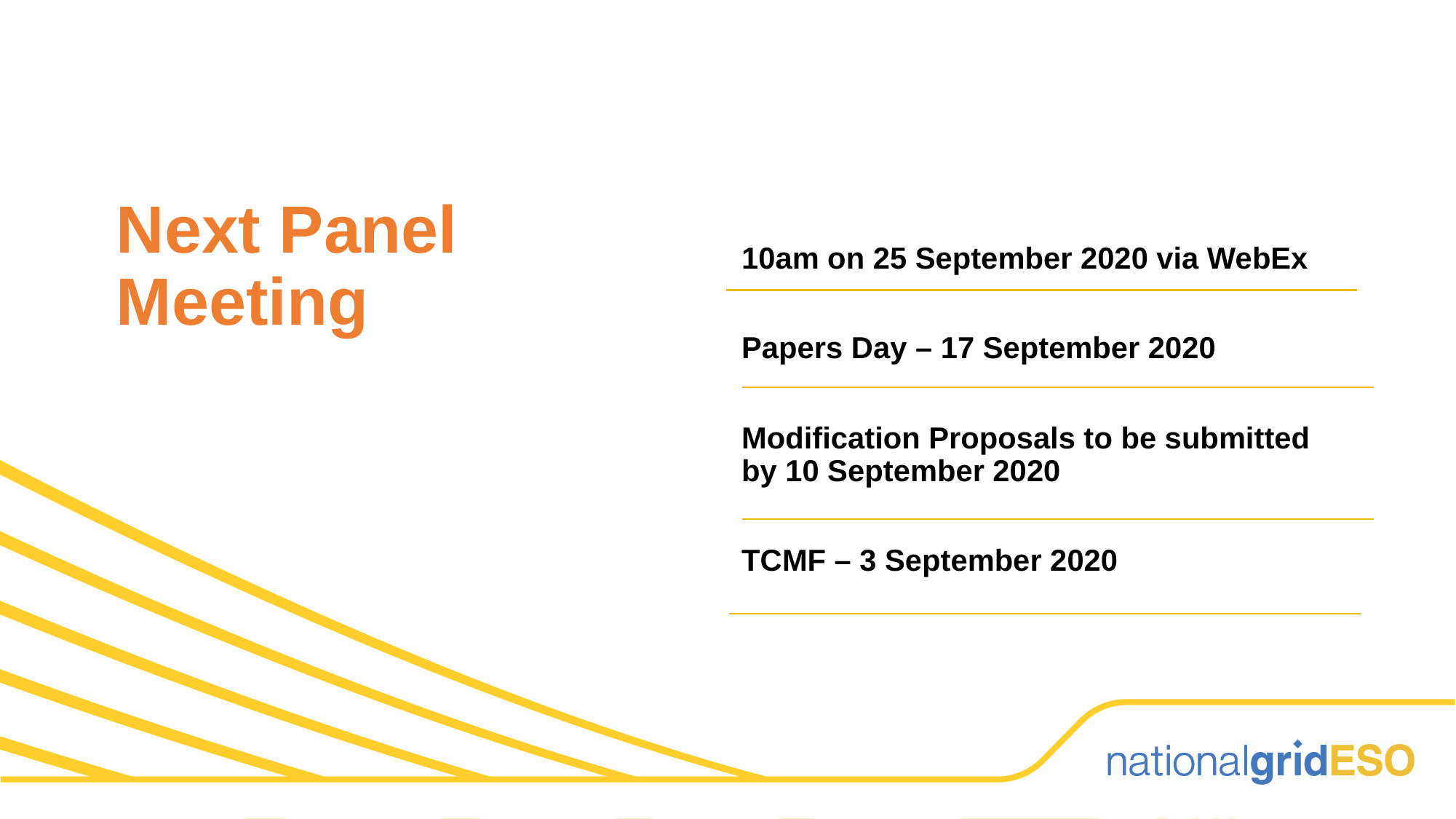

10am on 25 September 2020 via WebEx

Papers Day – 17 September 2020

Modification Proposals to be submitted by 10 September 2020

TCMF – 3 September 2020

Next Panel Meeting
# Next Panel Meeting